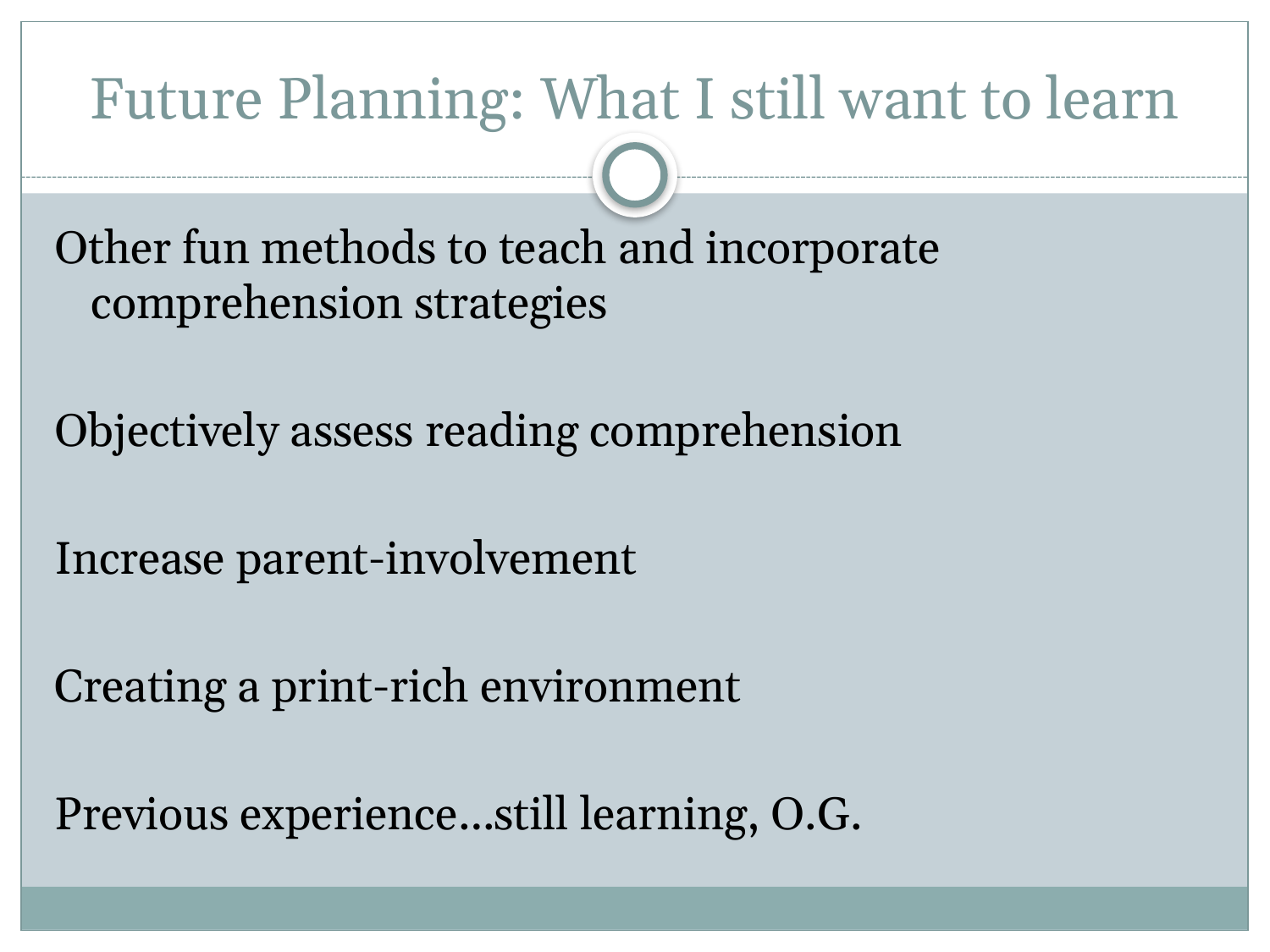

# Future Planning: What I still want to learn
Other fun methods to teach and incorporate comprehension strategies

Objectively assess reading comprehension

Increase parent-involvement

Creating a print-rich environment

Previous experience…still learning, O.G.